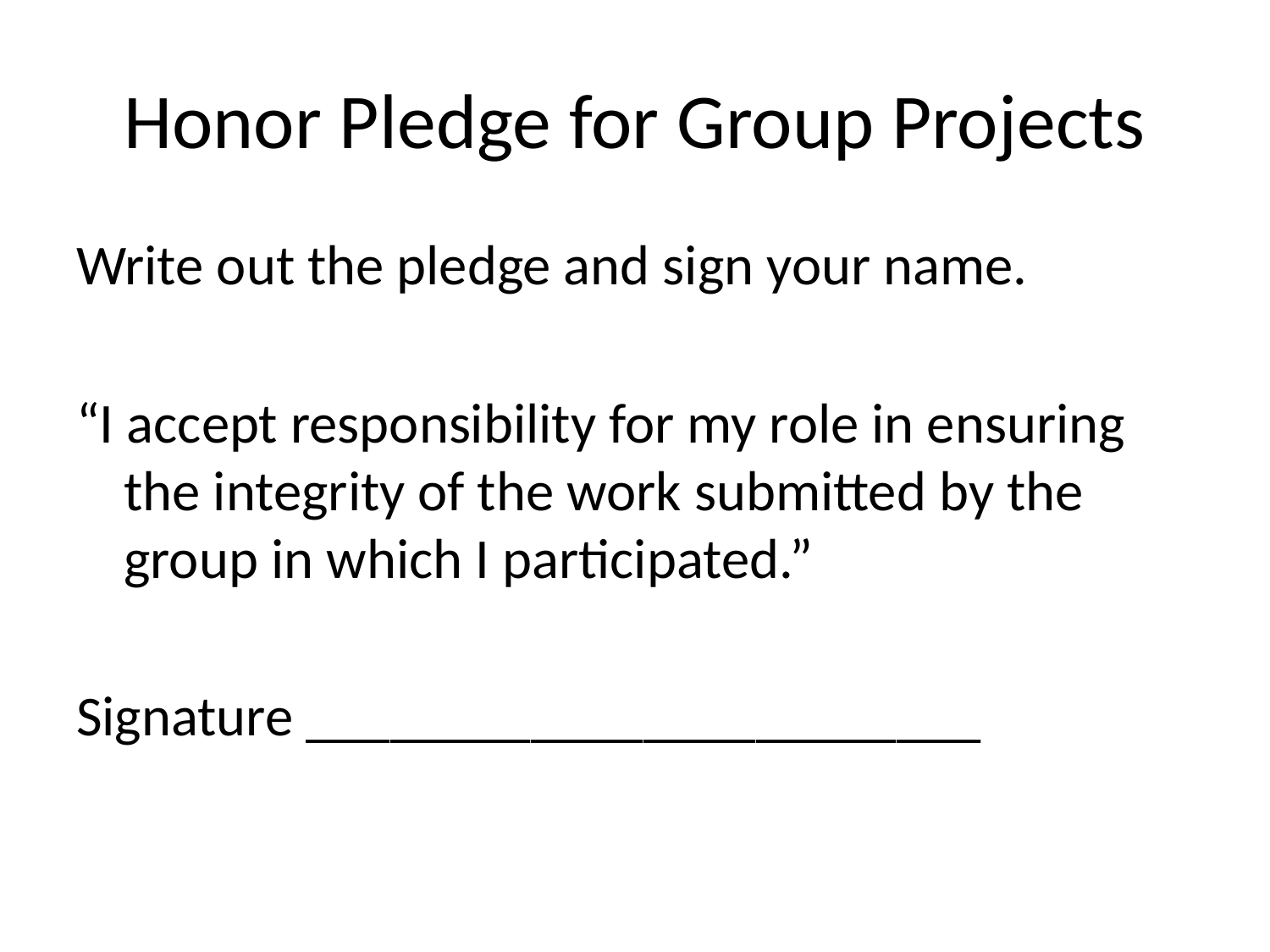

# Honor Pledge for Group Projects
Write out the pledge and sign your name.

“I accept responsibility for my role in ensuring the integrity of the work submitted by the group in which I participated.”

Signature ________________________